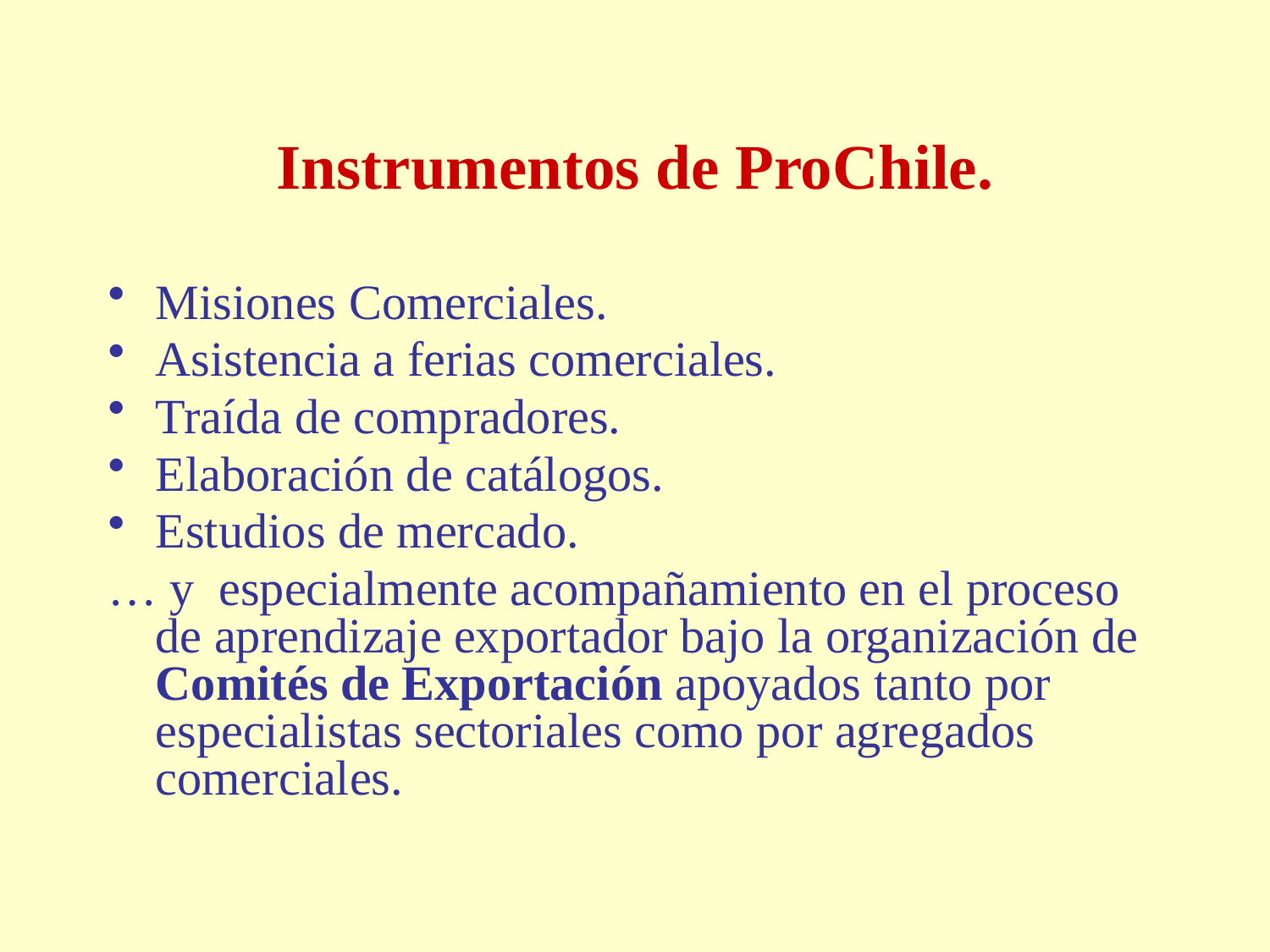

# Instrumentos de ProChile.
Misiones Comerciales.
Asistencia a ferias comerciales.
Traída de compradores.
Elaboración de catálogos.
Estudios de mercado.
… y  especialmente acompañamiento en el proceso de aprendizaje exportador bajo la organización de Comités de Exportación apoyados tanto por especialistas sectoriales como por agregados comerciales.